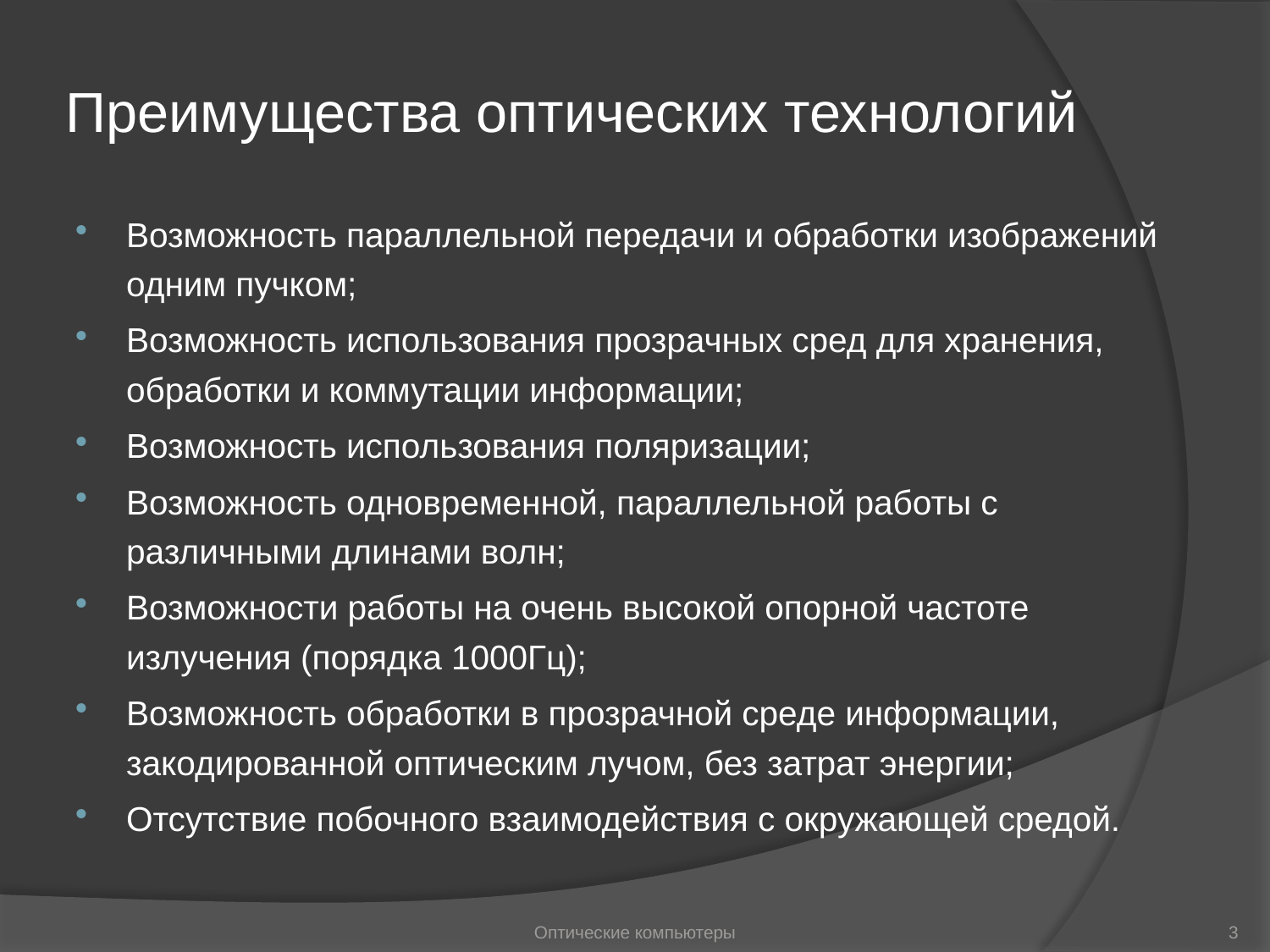

# Преимущества оптических технологий
Возможность параллельной передачи и обработки изображений одним пучком;
Возможность использования прозрачных сред для хранения, обработки и коммутации информации;
Возможность использования поляризации;
Возможность одновременной, параллельной работы с различными длинами волн;
Возможности работы на очень высокой опорной частоте излучения (порядка 1000Гц);
Возможность обработки в прозрачной среде информации, закодированной оптическим лучом, без затрат энергии;
Отсутствие побочного взаимодействия с окружающей средой.
Оптические компьютеры
3